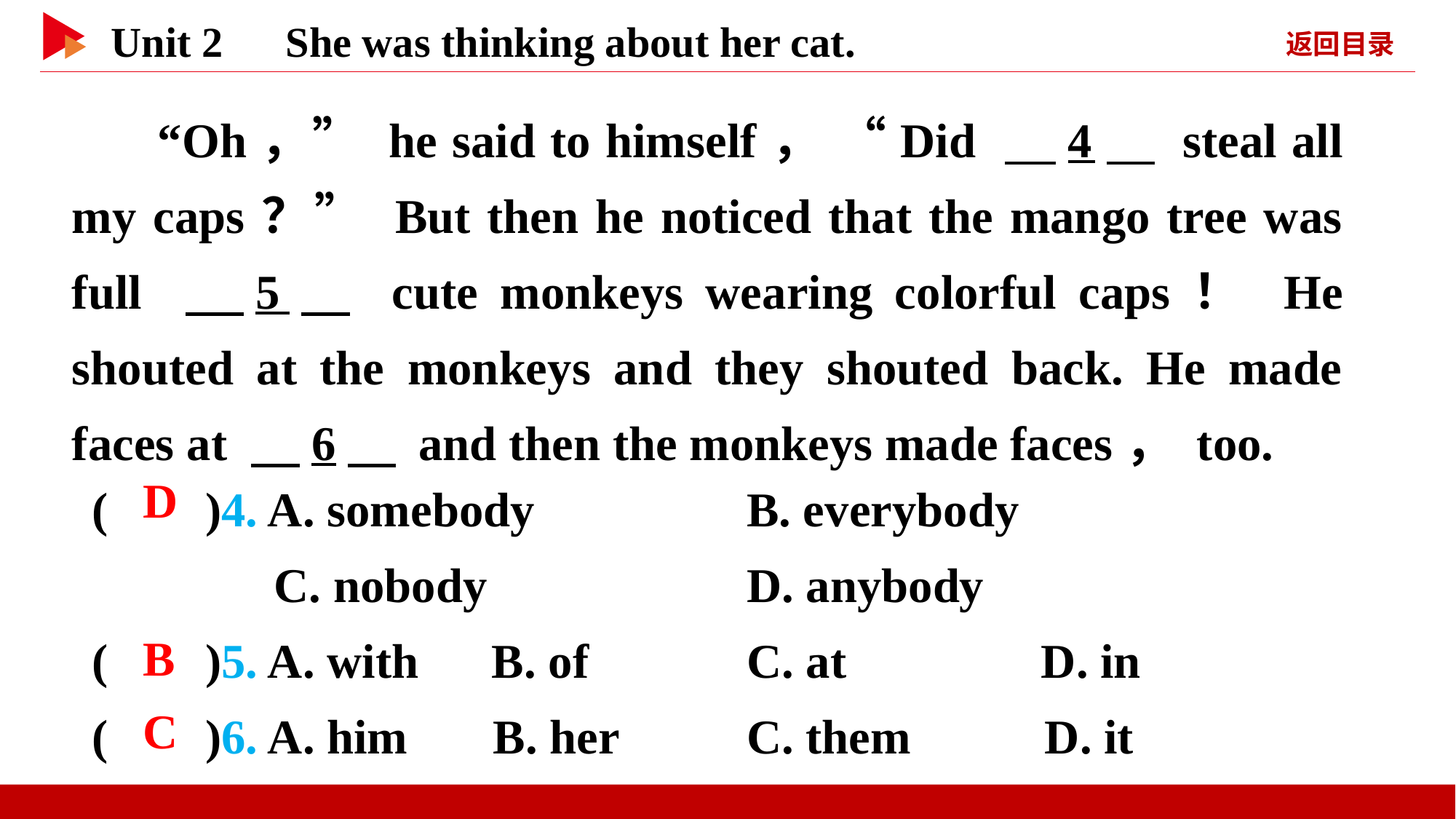

“Oh，” he said to himself， “Did 　4　 steal all my caps？” But then he noticed that the mango tree was full 　5　 cute monkeys wearing colorful caps！ He shouted at the monkeys and they shouted back. He made faces at 　6　 and then the monkeys made faces， too.
(        )4. A. somebody    		B. everybody
	      C. nobody    		D. anybody
(        )5. A. with      B. of		C. at                D. in
(        )6. A. him       B. her		C. them           D. it
   D
   B
   C